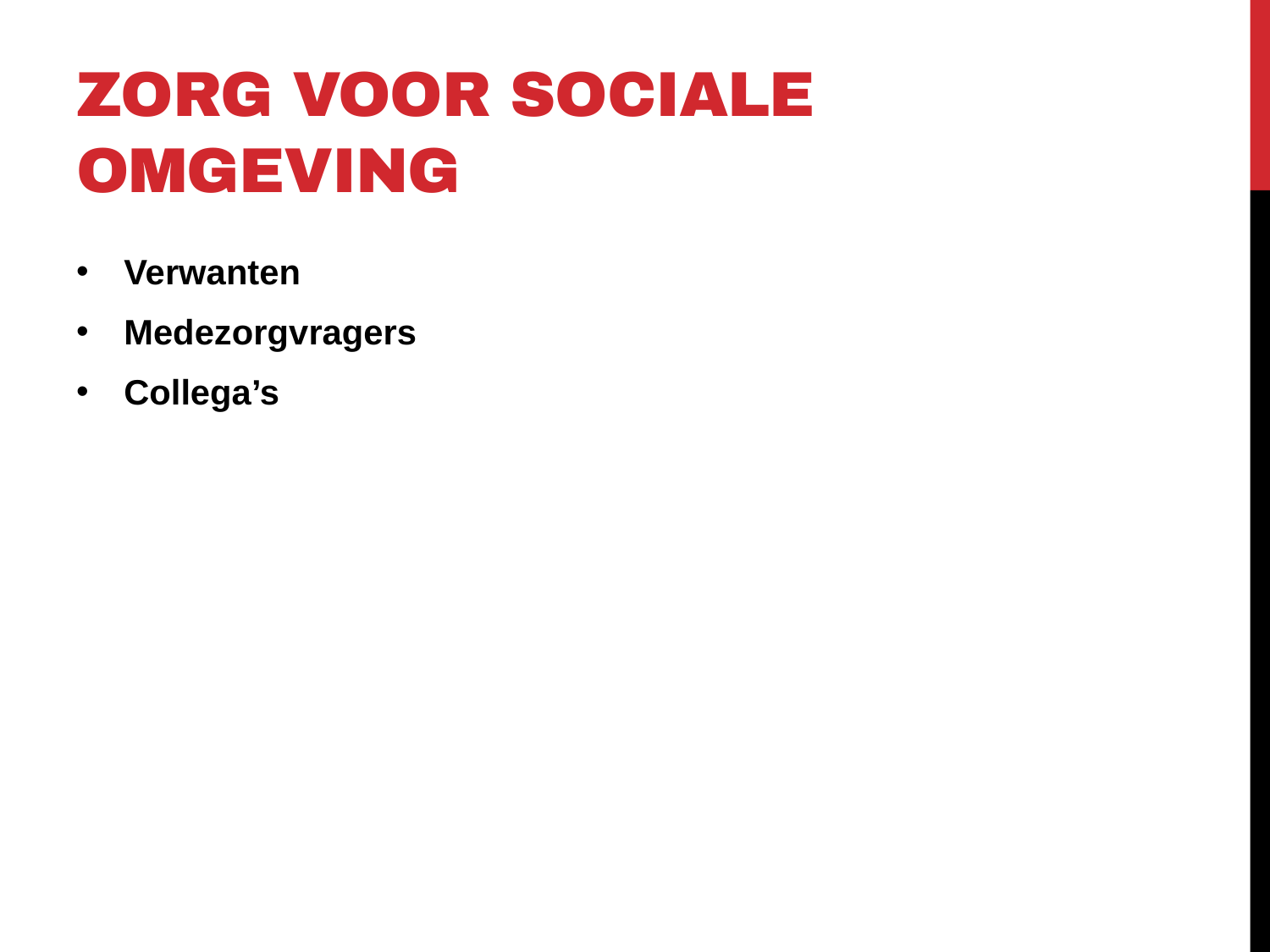

# Zorg voor sociale omgeving
Verwanten
Medezorgvragers
Collega’s